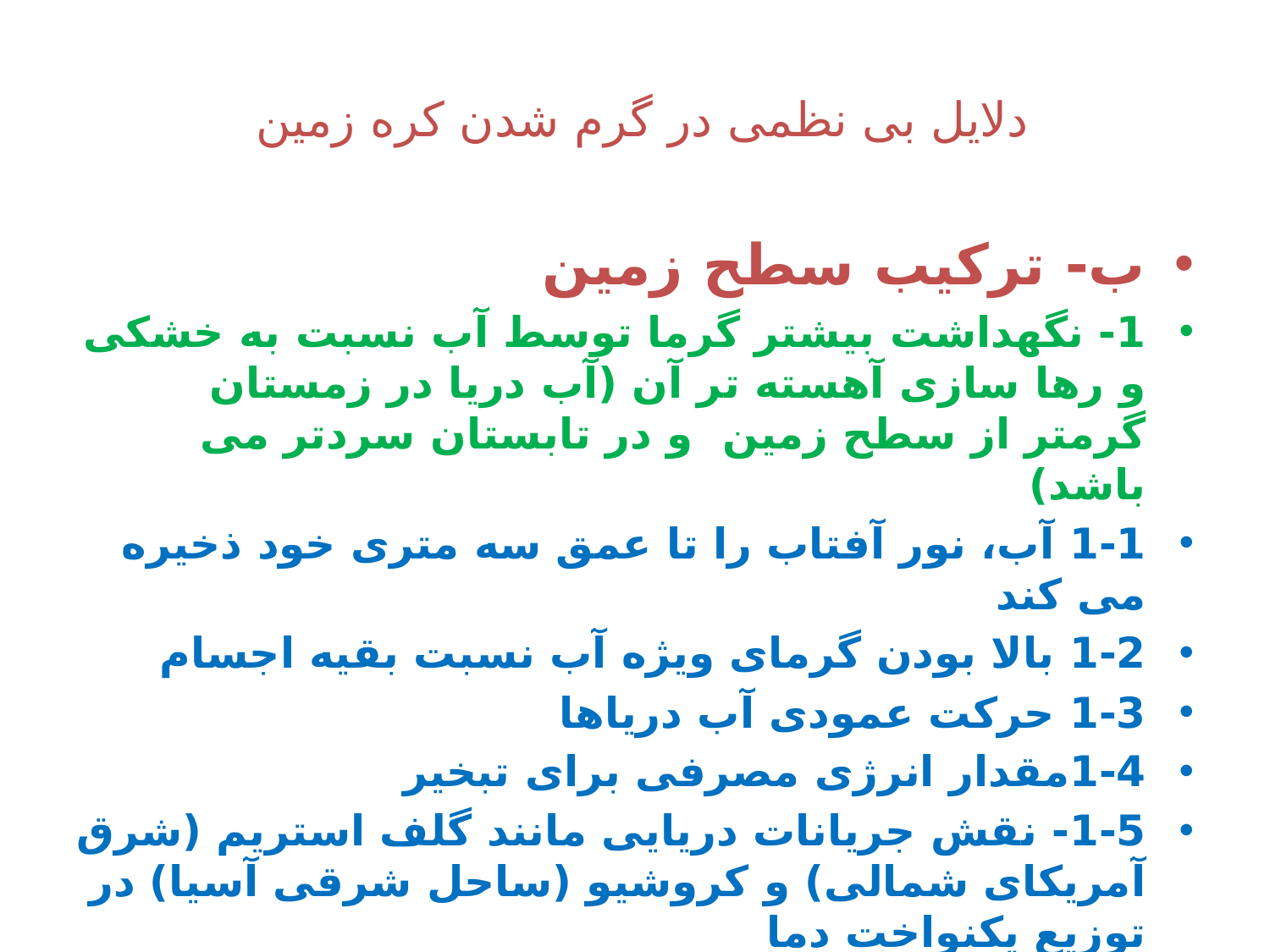

# دلایل بی نظمی در گرم شدن کره زمین
ب- ترکیب سطح زمین
1- نگهداشت بیشتر گرما توسط آب نسبت به خشکی و رها سازی آهسته تر آن (آب دریا در زمستان گرمتر از سطح زمین  و در تابستان سردتر می باشد)
1-1 آب، نور آفتاب را تا عمق سه متری خود ذخیره می کند
1-2 بالا بودن گرمای ویژه آب نسبت بقیه اجسام
1-3 حرکت عمودی آب دریاها
1-4مقدار انرژی مصرفی برای تبخیر
1-5- نقش جریانات دریایی مانند گلف استریم (شرق آمریکای شمالی) و کروشیو (ساحل شرقی آسیا) در توزیع یکنواخت دما